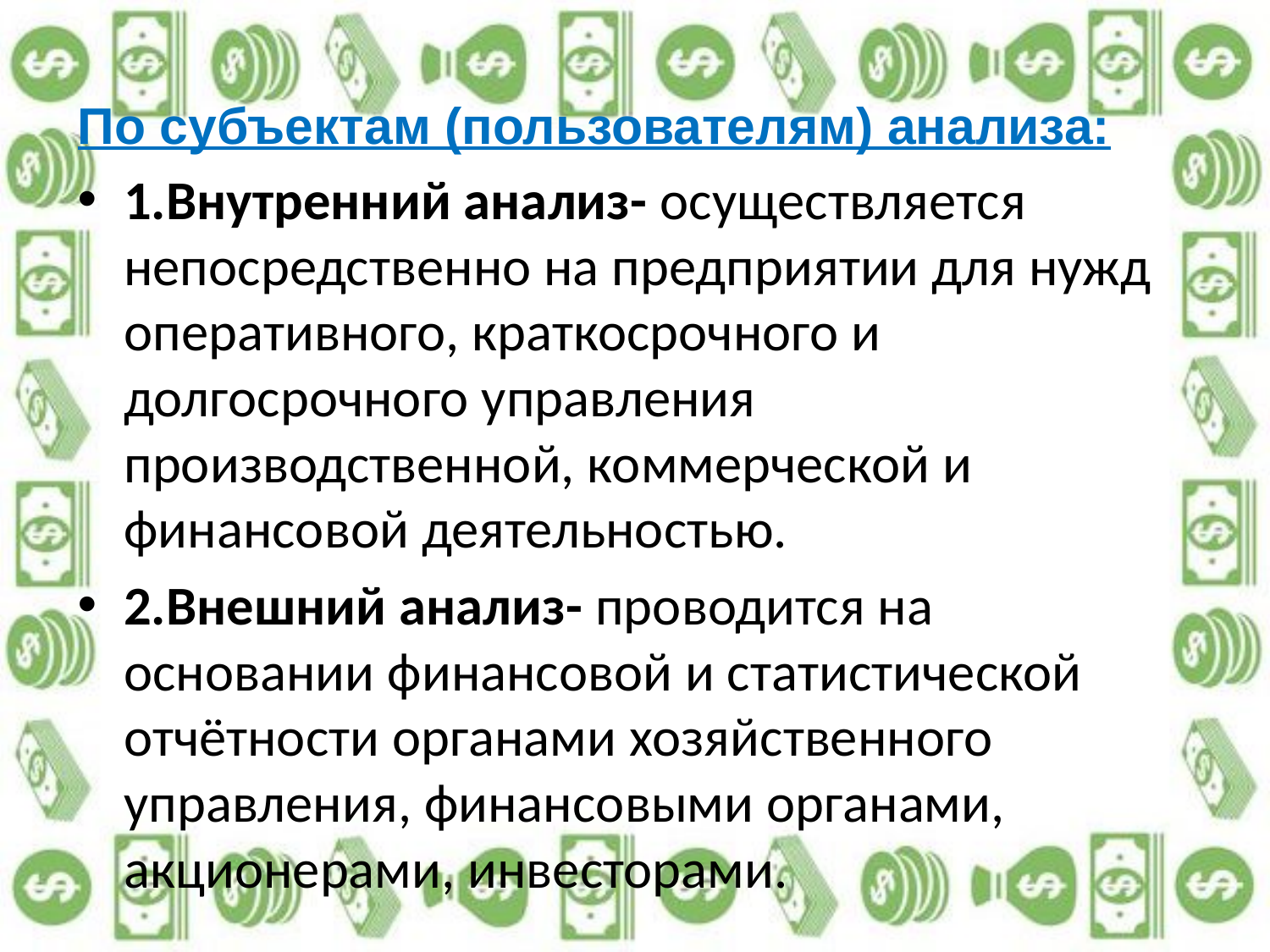

#
По субъектам (пользователям) анализа:
1.Внутренний анализ- осуществляется непосредственно на предприятии для нужд оперативного, краткосрочного и долгосрочного управления производственной, коммерческой и финансовой деятельностью.
2.Внешний анализ- проводится на основании финансовой и статистической отчётности органами хозяйственного управления, финансовыми органами, акционерами, инвесторами.